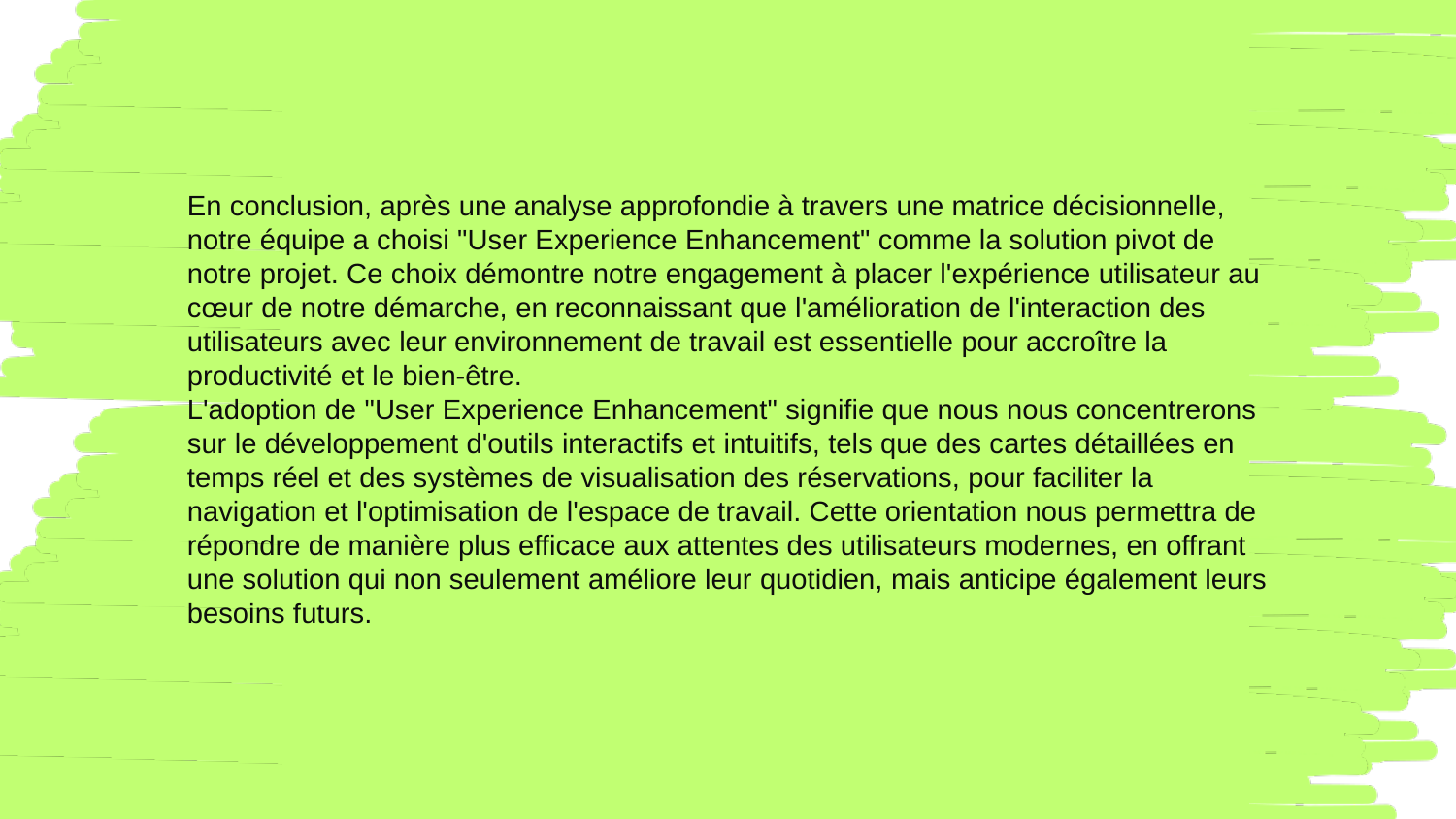

En conclusion, après une analyse approfondie à travers une matrice décisionnelle, notre équipe a choisi "User Experience Enhancement" comme la solution pivot de notre projet. Ce choix démontre notre engagement à placer l'expérience utilisateur au cœur de notre démarche, en reconnaissant que l'amélioration de l'interaction des utilisateurs avec leur environnement de travail est essentielle pour accroître la productivité et le bien-être.
L'adoption de "User Experience Enhancement" signifie que nous nous concentrerons sur le développement d'outils interactifs et intuitifs, tels que des cartes détaillées en temps réel et des systèmes de visualisation des réservations, pour faciliter la navigation et l'optimisation de l'espace de travail. Cette orientation nous permettra de répondre de manière plus efficace aux attentes des utilisateurs modernes, en offrant une solution qui non seulement améliore leur quotidien, mais anticipe également leurs besoins futurs.